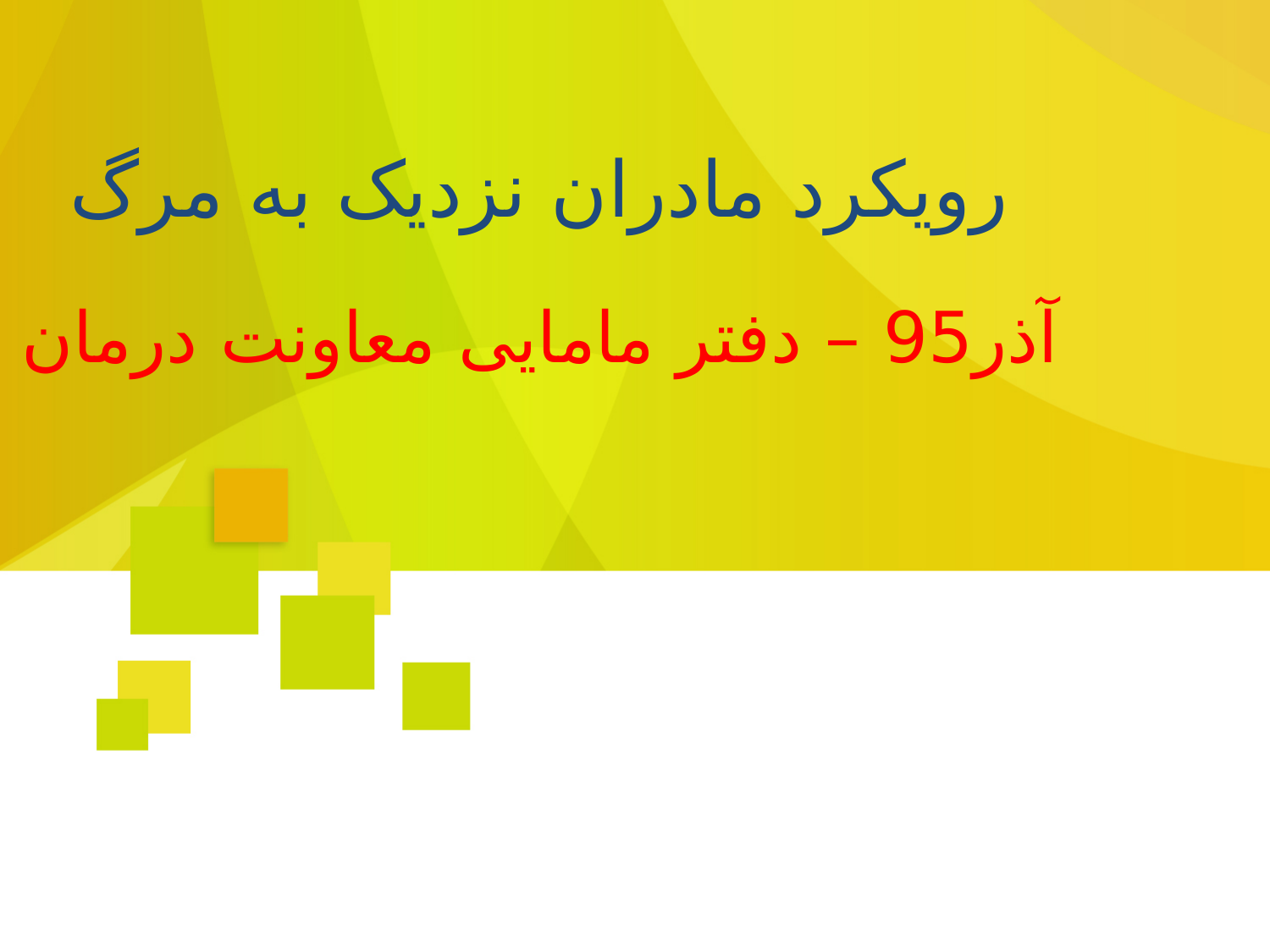

رویکرد مادران نزدیک به مرگ
آذر95 – دفتر مامایی معاونت درمان